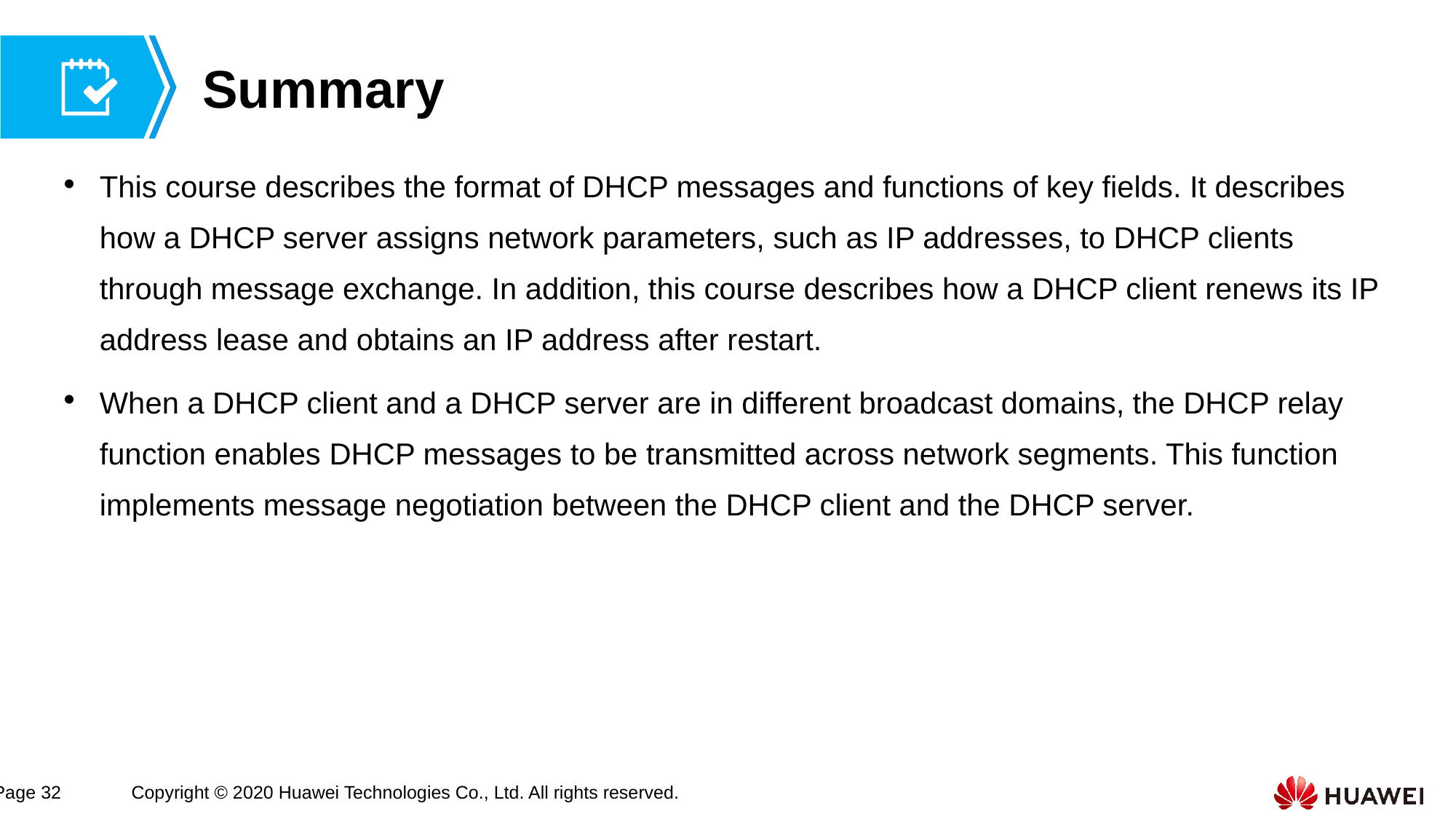

This course describes the format of DHCP messages and functions of key fields. It describes how a DHCP server assigns network parameters, such as IP addresses, to DHCP clients through message exchange. In addition, this course describes how a DHCP client renews its IP address lease and obtains an IP address after restart.
When a DHCP client and a DHCP server are in different broadcast domains, the DHCP relay function enables DHCP messages to be transmitted across network segments. This function implements message negotiation between the DHCP client and the DHCP server.